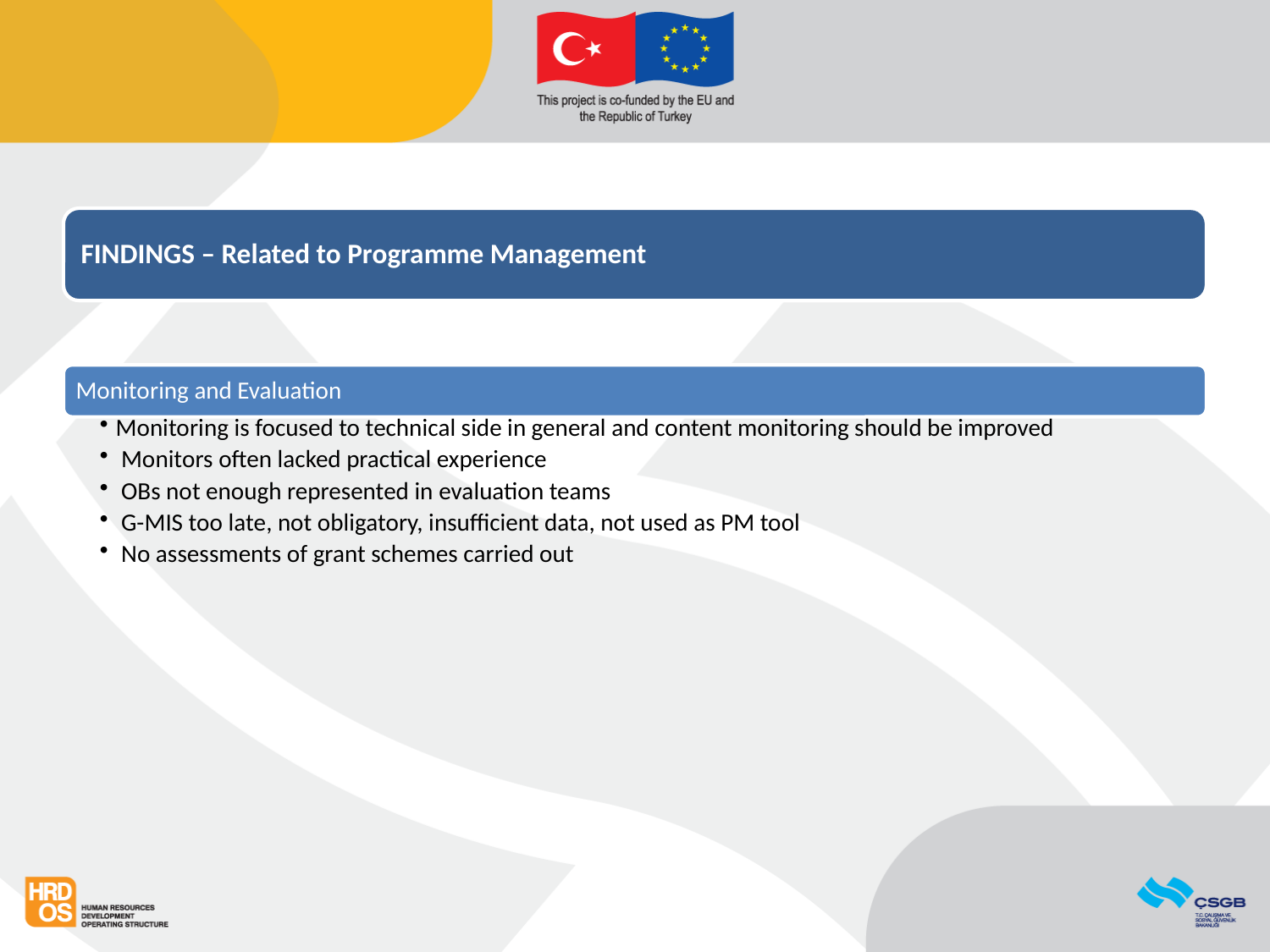

#
FINDINGS – Related to Programme Management
Monitoring and Evaluation
Monitoring is focused to technical side in general and content monitoring should be improved
 Monitors often lacked practical experience
 OBs not enough represented in evaluation teams
 G-MIS too late, not obligatory, insufficient data, not used as PM tool
 No assessments of grant schemes carried out